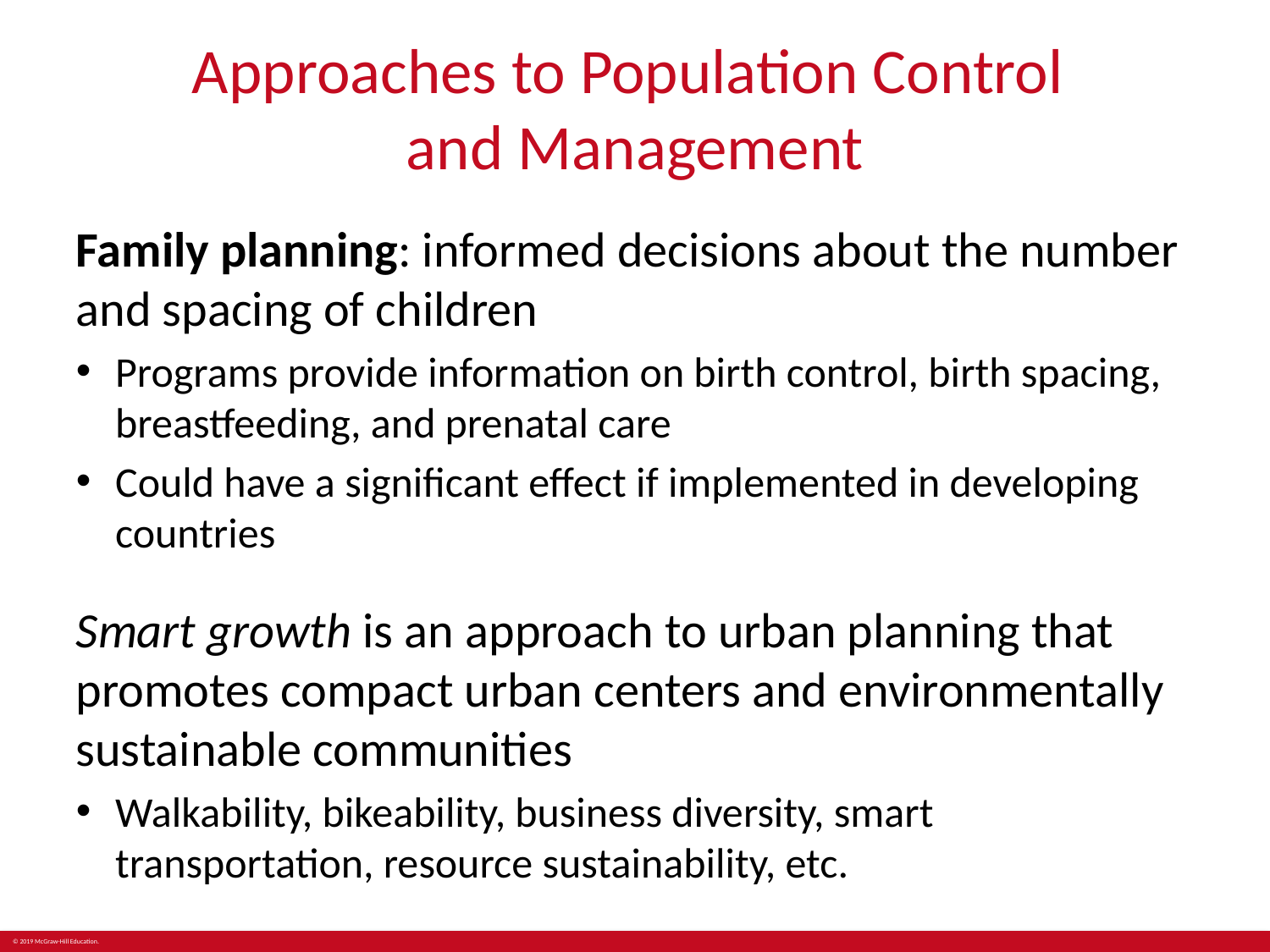

# Approaches to Population Control  and Management
Family planning: informed decisions about the number and spacing of children
Programs provide information on birth control, birth spacing, breastfeeding, and prenatal care
Could have a significant effect if implemented in developing countries
Smart growth is an approach to urban planning that promotes compact urban centers and environmentally sustainable communities
Walkability, bikeability, business diversity, smart transportation, resource sustainability, etc.